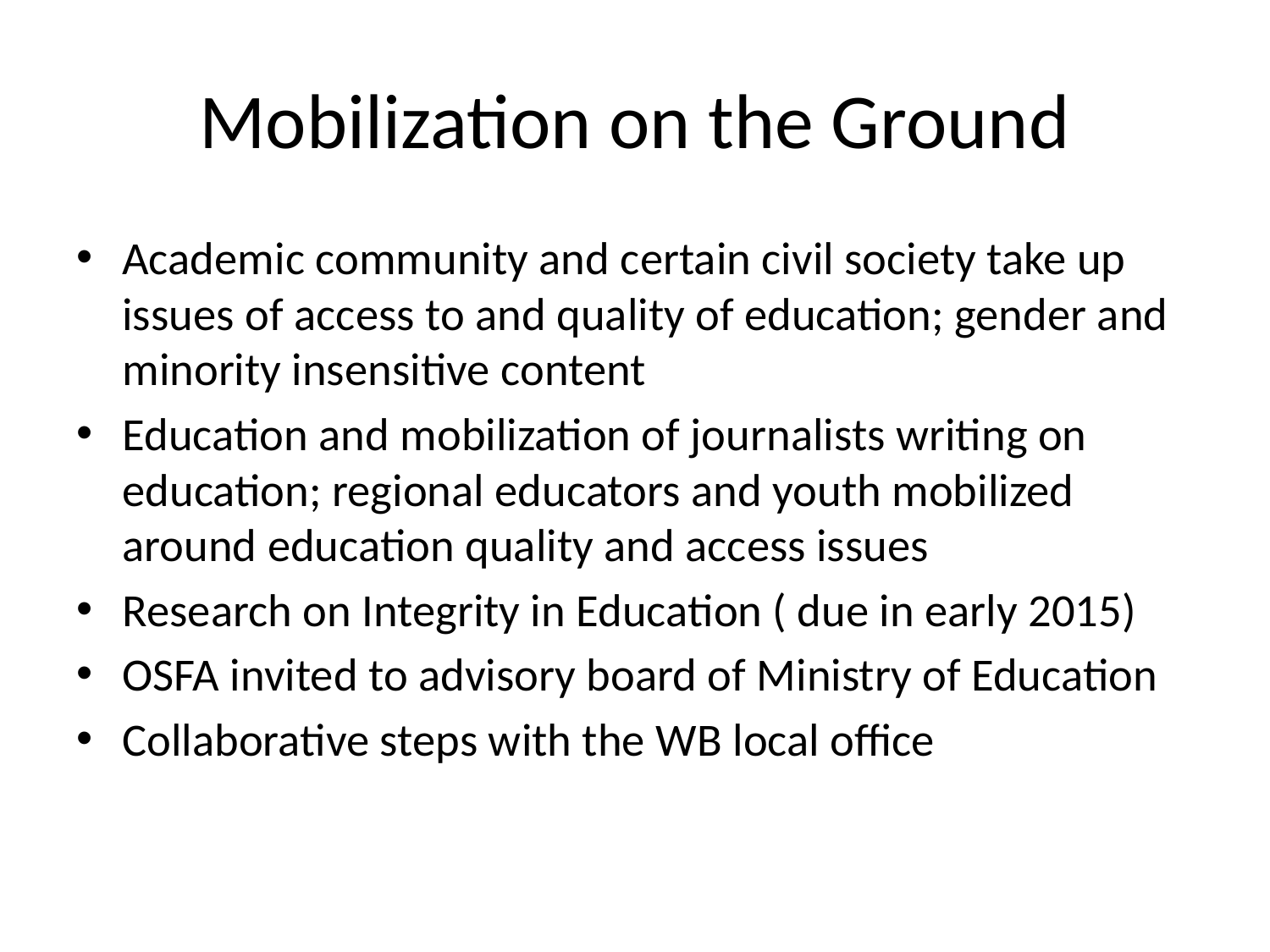

# Mobilization on the Ground
Academic community and certain civil society take up issues of access to and quality of education; gender and minority insensitive content
Education and mobilization of journalists writing on education; regional educators and youth mobilized around education quality and access issues
Research on Integrity in Education ( due in early 2015)
OSFA invited to advisory board of Ministry of Education
Collaborative steps with the WB local office